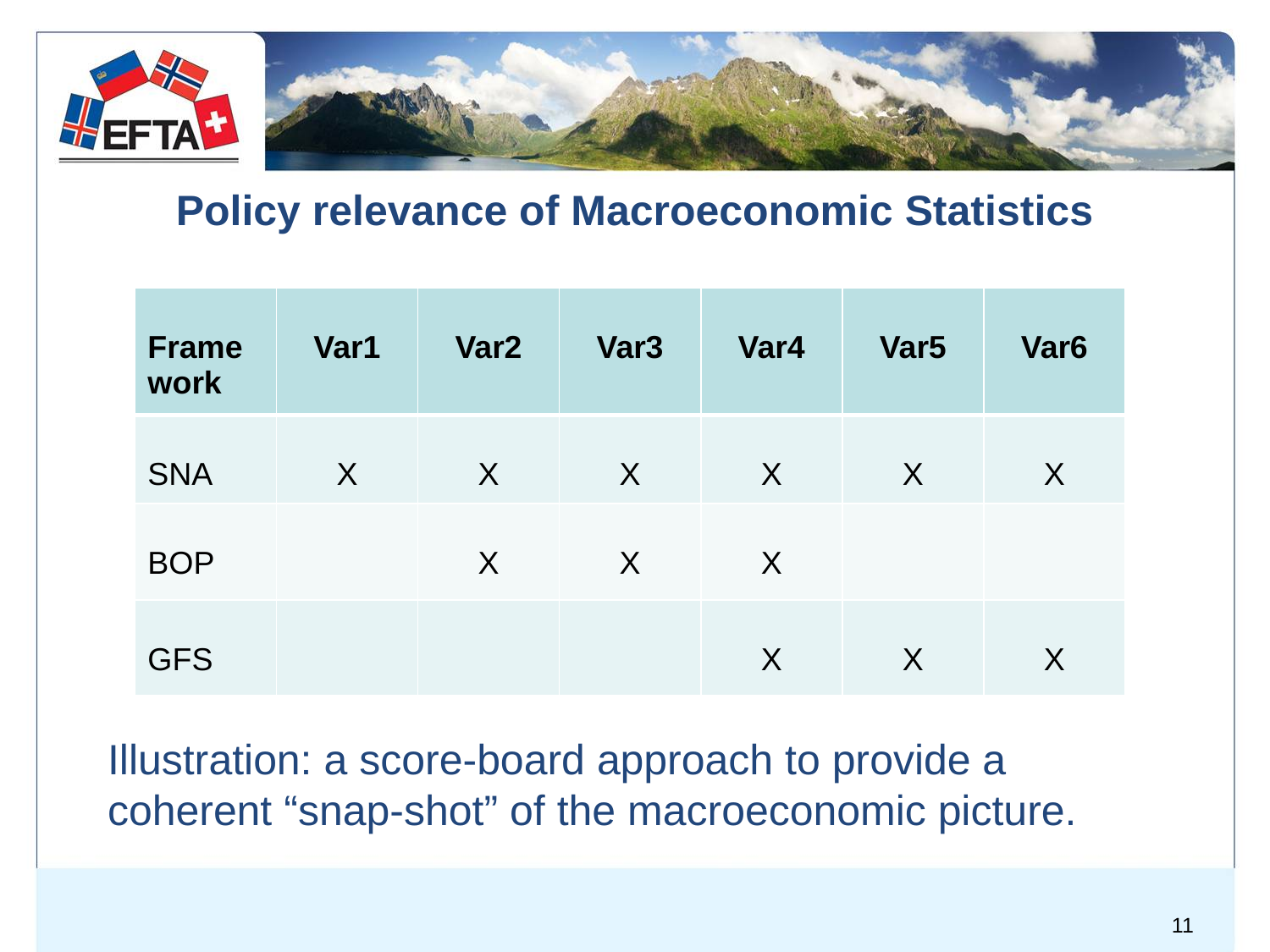

# Policy relevance of Macroeconomic Statistics
| Framework | Var1 | Var2 | Var3 | Var4 | Var5 | Var6 |
| --- | --- | --- | --- | --- | --- | --- |
| SNA | X | X | X | X | X | X |
| BOP |  | X | X | X |  |  |
| GFS |  |  |  | X | X | X |
Illustration: a score-board approach to provide a coherent “snap-shot” of the macroeconomic picture.
11